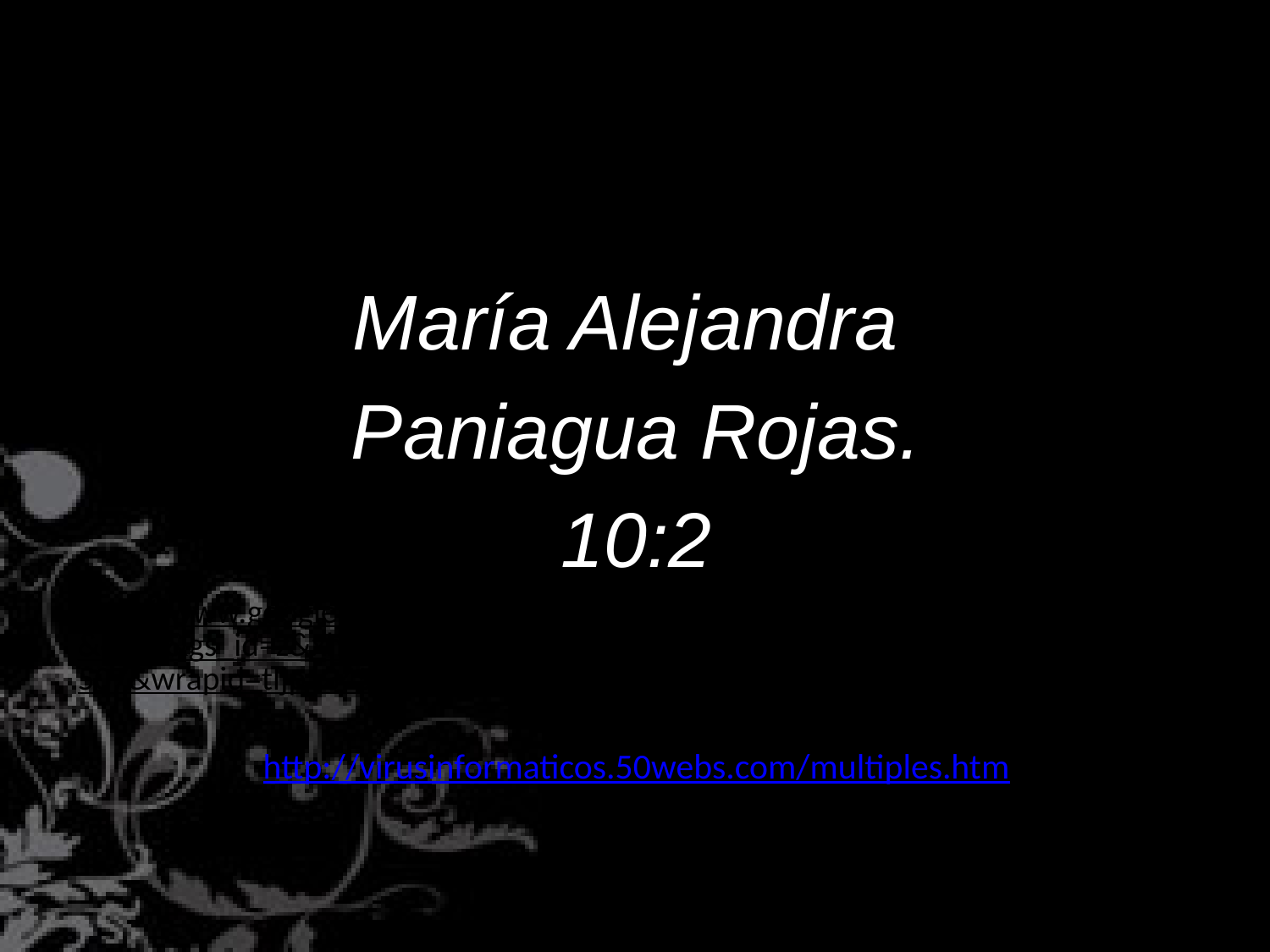

María Alejandra
Paniagua Rojas.
10:2
http://www.google.com.co/search?hl=es&ds=i&pq=fondos+para+presentaciones&cp=6&gs_id=z&xhr=t&q=McAfee&bav=on.2,or.r_gc.r_pw.r_qf.&biw=1024&bih=507&wrapid=tljp134514254699806&ie=UTF-8&sa=N.
http://virusinformaticos.50webs.com/multiples.htm